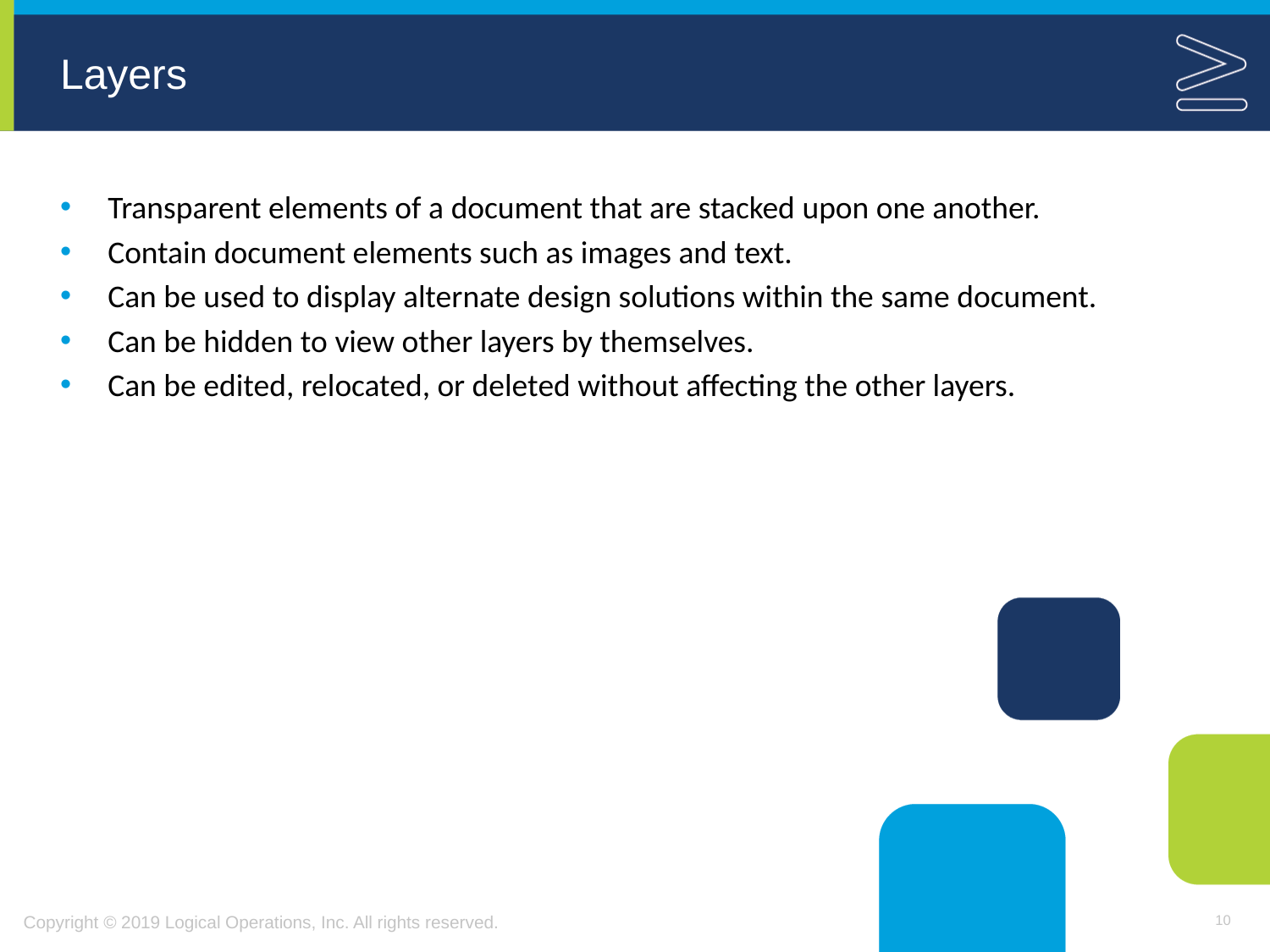

# Layers
Transparent elements of a document that are stacked upon one another.
Contain document elements such as images and text.
Can be used to display alternate design solutions within the same document.
Can be hidden to view other layers by themselves.
Can be edited, relocated, or deleted without affecting the other layers.
10